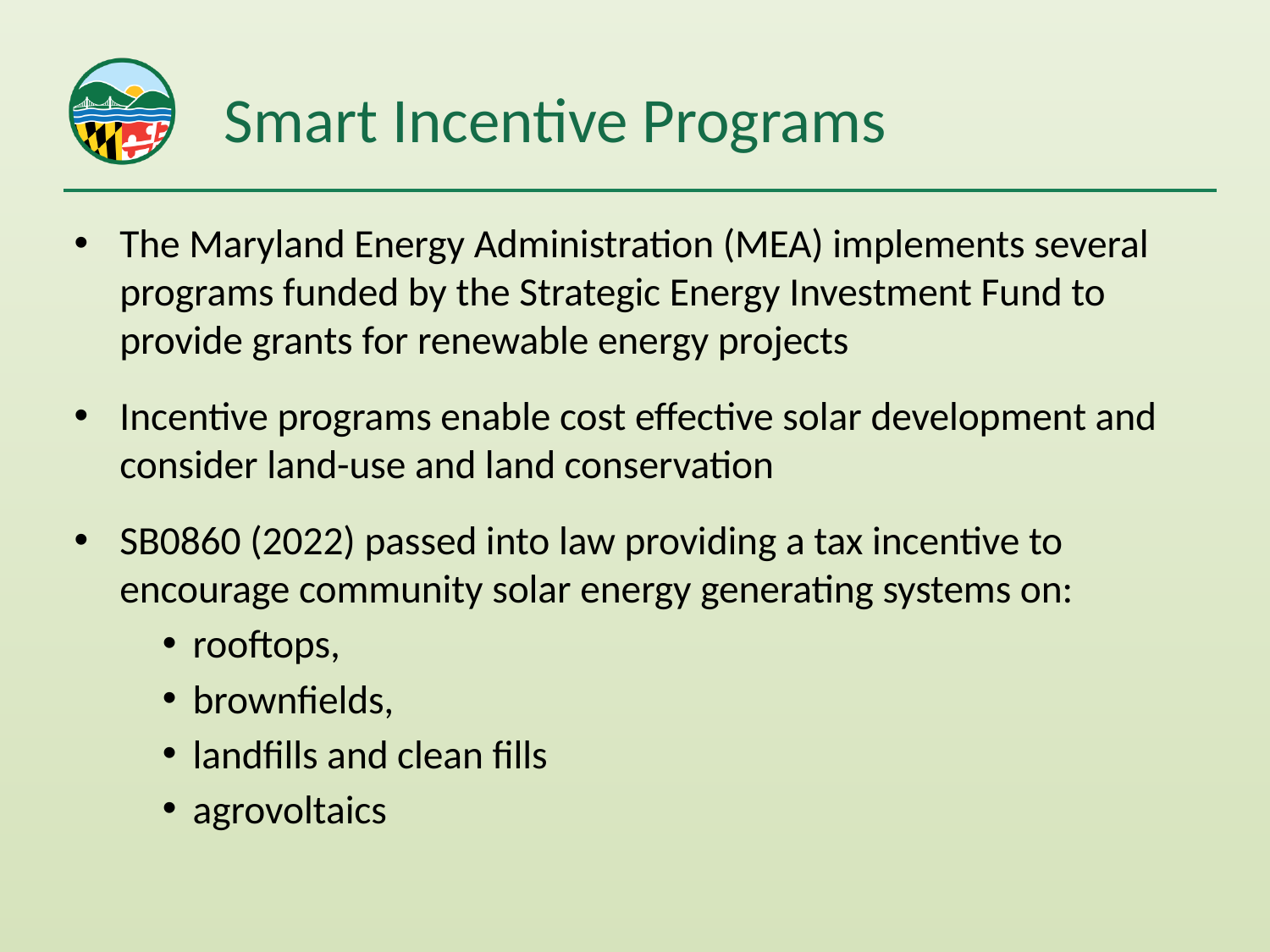

# Smart Incentive Programs
The Maryland Energy Administration (MEA) implements several programs funded by the Strategic Energy Investment Fund to provide grants for renewable energy projects
Incentive programs enable cost effective solar development and consider land-use and land conservation
SB0860 (2022) passed into law providing a tax incentive to encourage community solar energy generating systems on:
rooftops,
brownfields,
landfills and clean fills
agrovoltaics